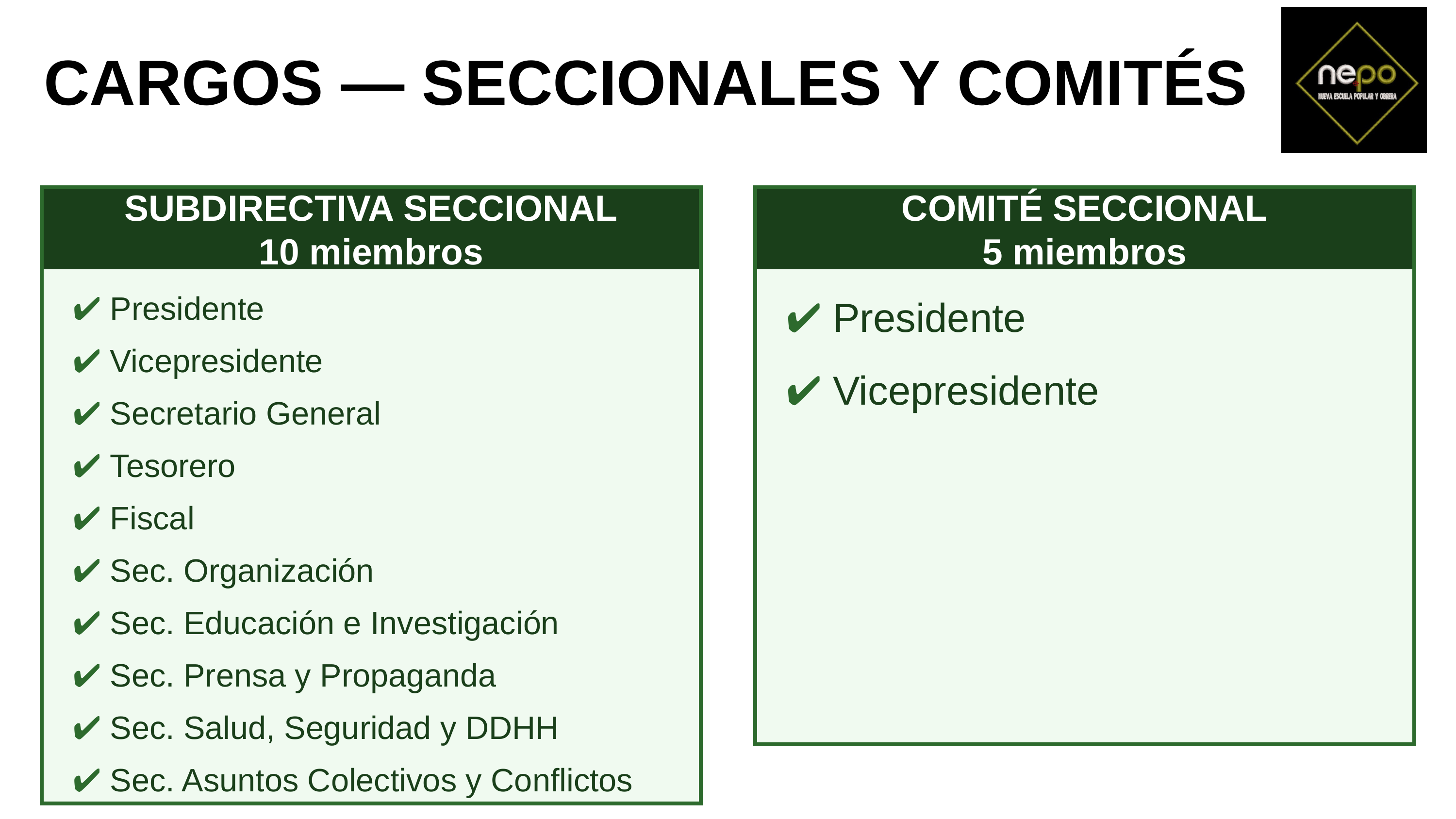

CARGOS — SECCIONALES Y COMITÉS

SUBDIRECTIVA SECCIONAL
10 miembros

COMITÉ SECCIONAL
5 miembros

✔ Presidente

✔ Presidente

✔ Vicepresidente

✔ Vicepresidente

✔ Secretario General

✔ Tesorero

✔ Fiscal

✔ Sec. Organización

✔ Sec. Educación e Investigación

✔ Sec. Prensa y Propaganda

✔ Sec. Salud, Seguridad y DDHH

✔ Sec. Asuntos Colectivos y Conflictos